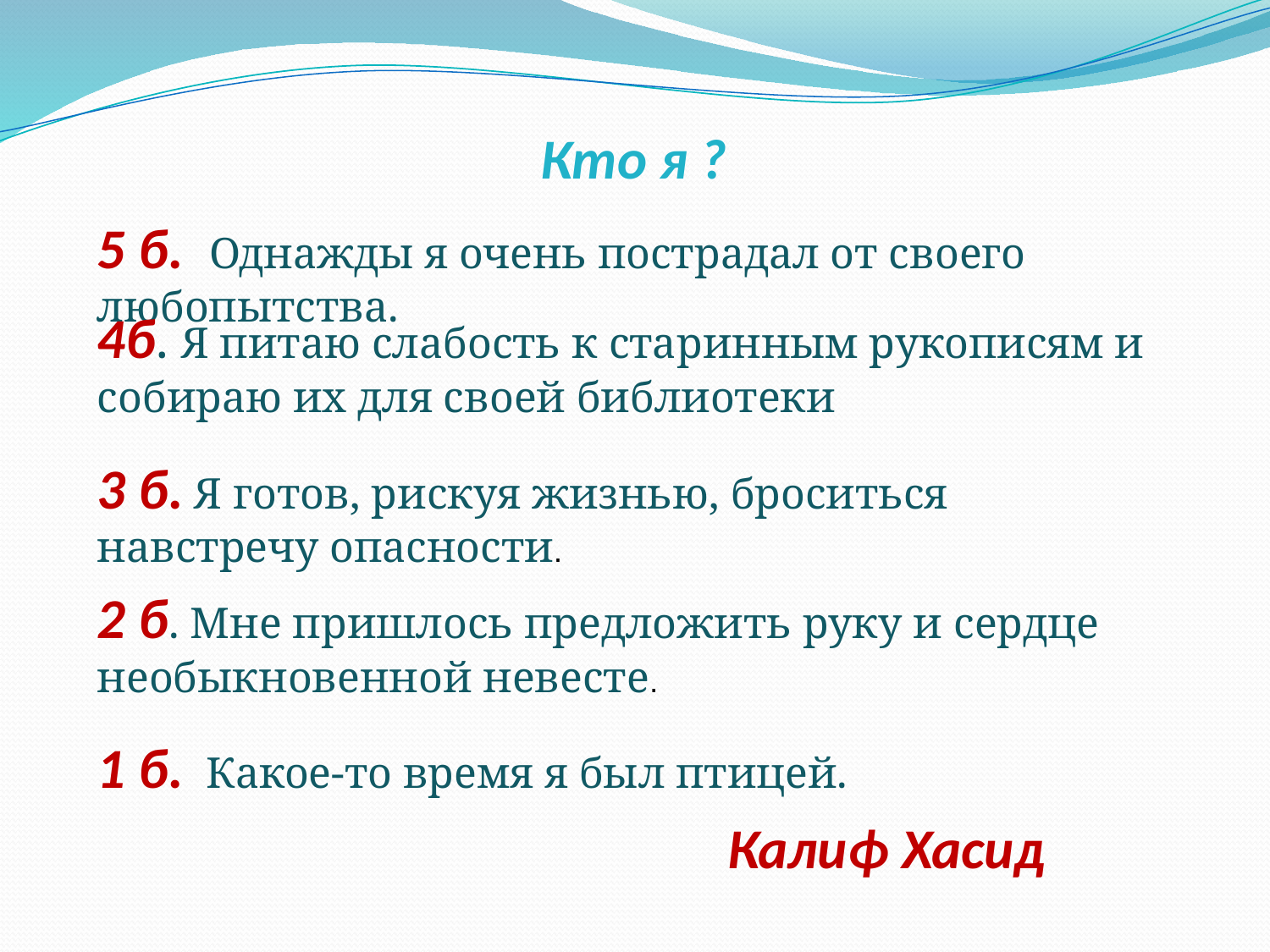

Кто я ?
5 б.  Однажды я очень пострадал от своего любопытства.
4б. Я питаю слабость к старинным рукописям и собираю их для своей библиотеки
3 б. Я готов, рискуя жизнью, броситься навстречу опасности.
2 б. Мне пришлось предложить руку и сердце необыкновенной невесте.
1 б.  Какое-то время я был птицей.
Калиф Хасид